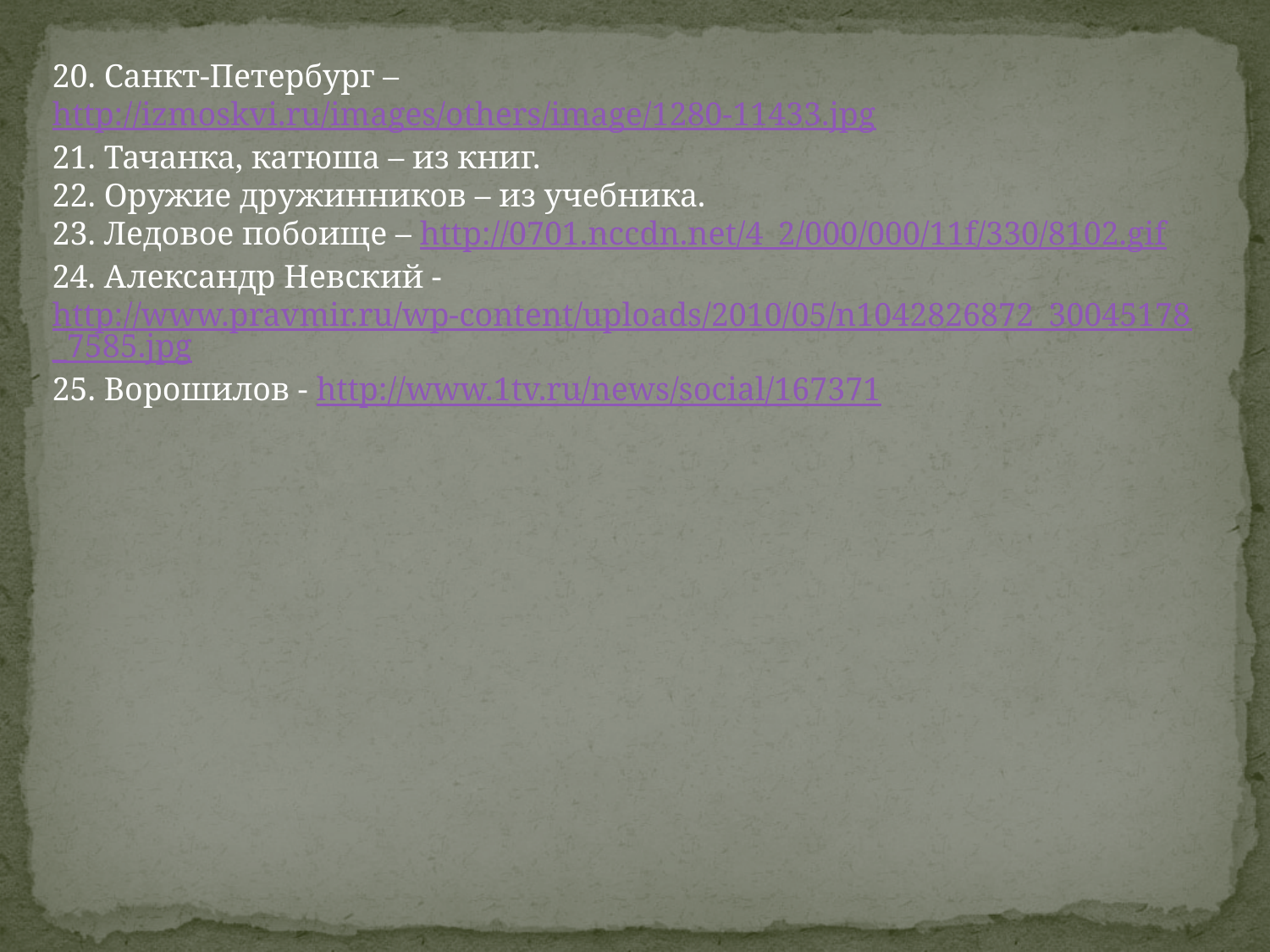

20. Санкт-Петербург –http://izmoskvi.ru/images/others/image/1280-11433.jpg
21. Тачанка, катюша – из книг.
22. Оружие дружинников – из учебника.
23. Ледовое побоище – http://0701.nccdn.net/4_2/000/000/11f/330/8102.gif
24. Александр Невский -
http://www.pravmir.ru/wp-content/uploads/2010/05/n1042826872_30045178_7585.jpg
25. Ворошилов - http://www.1tv.ru/news/social/167371